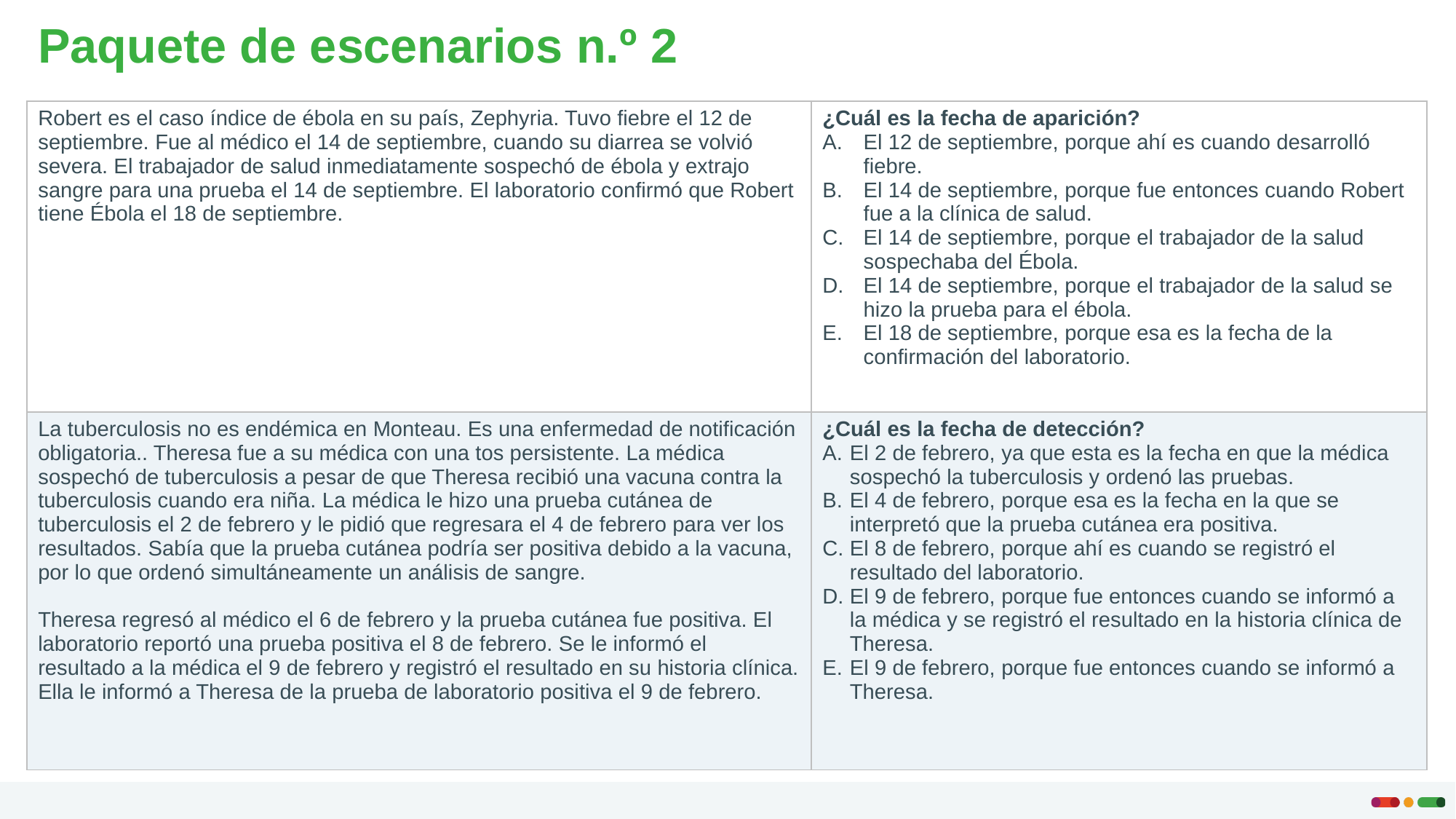

# Paquete de escenarios n.º 2
| Robert es el caso índice de ébola en su país, Zephyria. Tuvo fiebre el 12 de septiembre. Fue al médico el 14 de septiembre, cuando su diarrea se volvió severa. El trabajador de salud inmediatamente sospechó de ébola y extrajo sangre para una prueba el 14 de septiembre. El laboratorio confirmó que Robert tiene Ébola el 18 de septiembre. | ¿Cuál es la fecha de aparición? El 12 de septiembre, porque ahí es cuando desarrolló fiebre. El 14 de septiembre, porque fue entonces cuando Robert fue a la clínica de salud. El 14 de septiembre, porque el trabajador de la salud sospechaba del Ébola. El 14 de septiembre, porque el trabajador de la salud se hizo la prueba para el ébola. El 18 de septiembre, porque esa es la fecha de la confirmación del laboratorio. |
| --- | --- |
| La tuberculosis no es endémica en Monteau. Es una enfermedad de notificación obligatoria.. Theresa fue a su médica con una tos persistente. La médica sospechó de tuberculosis a pesar de que Theresa recibió una vacuna contra la tuberculosis cuando era niña. La médica le hizo una prueba cutánea de tuberculosis el 2 de febrero y le pidió que regresara el 4 de febrero para ver los resultados. Sabía que la prueba cutánea podría ser positiva debido a la vacuna, por lo que ordenó simultáneamente un análisis de sangre. Theresa regresó al médico el 6 de febrero y la prueba cutánea fue positiva. El laboratorio reportó una prueba positiva el 8 de febrero. Se le informó el resultado a la médica el 9 de febrero y registró el resultado en su historia clínica. Ella le informó a Theresa de la prueba de laboratorio positiva el 9 de febrero. | ¿Cuál es la fecha de detección? El 2 de febrero, ya que esta es la fecha en que la médica sospechó la tuberculosis y ordenó las pruebas. El 4 de febrero, porque esa es la fecha en la que se interpretó que la prueba cutánea era positiva.  El 8 de febrero, porque ahí es cuando se registró el resultado del laboratorio. El 9 de febrero, porque fue entonces cuando se informó a la médica y se registró el resultado en la historia clínica de Theresa. El 9 de febrero, porque fue entonces cuando se informó a Theresa. |